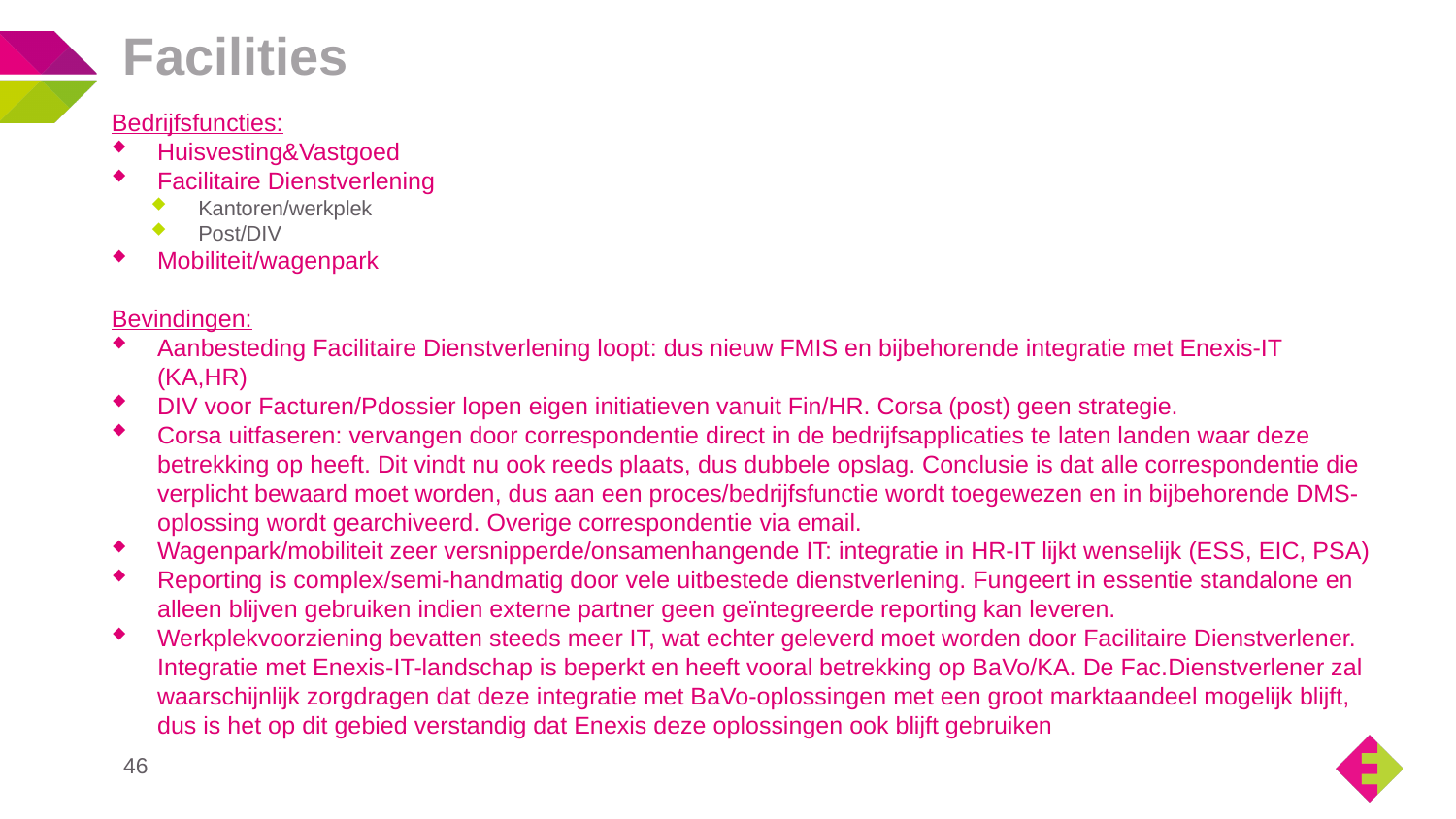

# Facilities
Bedrijfsfuncties:
Huisvesting&Vastgoed
Facilitaire Dienstverlening
Kantoren/werkplek
Post/DIV
Mobiliteit/wagenpark

Bevindingen:
Aanbesteding Facilitaire Dienstverlening loopt: dus nieuw FMIS en bijbehorende integratie met Enexis-IT (KA,HR)
DIV voor Facturen/Pdossier lopen eigen initiatieven vanuit Fin/HR. Corsa (post) geen strategie.
Corsa uitfaseren: vervangen door correspondentie direct in de bedrijfsapplicaties te laten landen waar deze betrekking op heeft. Dit vindt nu ook reeds plaats, dus dubbele opslag. Conclusie is dat alle correspondentie die verplicht bewaard moet worden, dus aan een proces/bedrijfsfunctie wordt toegewezen en in bijbehorende DMS-oplossing wordt gearchiveerd. Overige correspondentie via email.
Wagenpark/mobiliteit zeer versnipperde/onsamenhangende IT: integratie in HR-IT lijkt wenselijk (ESS, EIC, PSA)
Reporting is complex/semi-handmatig door vele uitbestede dienstverlening. Fungeert in essentie standalone en alleen blijven gebruiken indien externe partner geen geïntegreerde reporting kan leveren.
Werkplekvoorziening bevatten steeds meer IT, wat echter geleverd moet worden door Facilitaire Dienstverlener. Integratie met Enexis-IT-landschap is beperkt en heeft vooral betrekking op BaVo/KA. De Fac.Dienstverlener zal waarschijnlijk zorgdragen dat deze integratie met BaVo-oplossingen met een groot marktaandeel mogelijk blijft, dus is het op dit gebied verstandig dat Enexis deze oplossingen ook blijft gebruiken